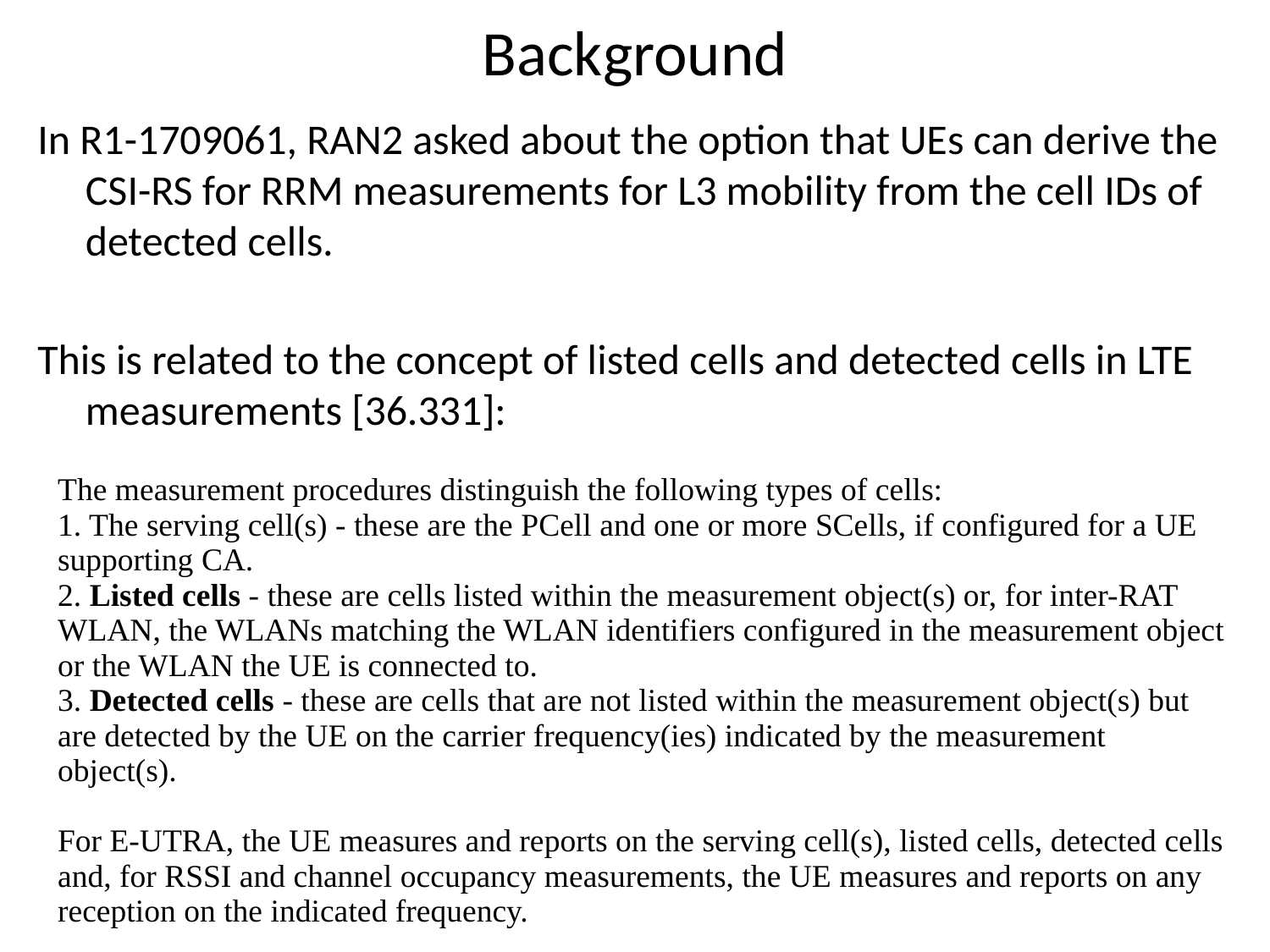

# Background
In R1-1709061, RAN2 asked about the option that UEs can derive the CSI-RS for RRM measurements for L3 mobility from the cell IDs of detected cells.

This is related to the concept of listed cells and detected cells in LTE measurements [36.331]:

| The measurement procedures distinguish the following types of cells: 1. The serving cell(s) - these are the PCell and one or more SCells, if configured for a UE supporting CA. 2. Listed cells - these are cells listed within the measurement object(s) or, for inter-RAT WLAN, the WLANs matching the WLAN identifiers configured in the measurement object or the WLAN the UE is connected to. 3. Detected cells - these are cells that are not listed within the measurement object(s) but are detected by the UE on the carrier frequency(ies) indicated by the measurement object(s). For E-UTRA, the UE measures and reports on the serving cell(s), listed cells, detected cells and, for RSSI and channel occupancy measurements, the UE measures and reports on any reception on the indicated frequency. |
| --- |